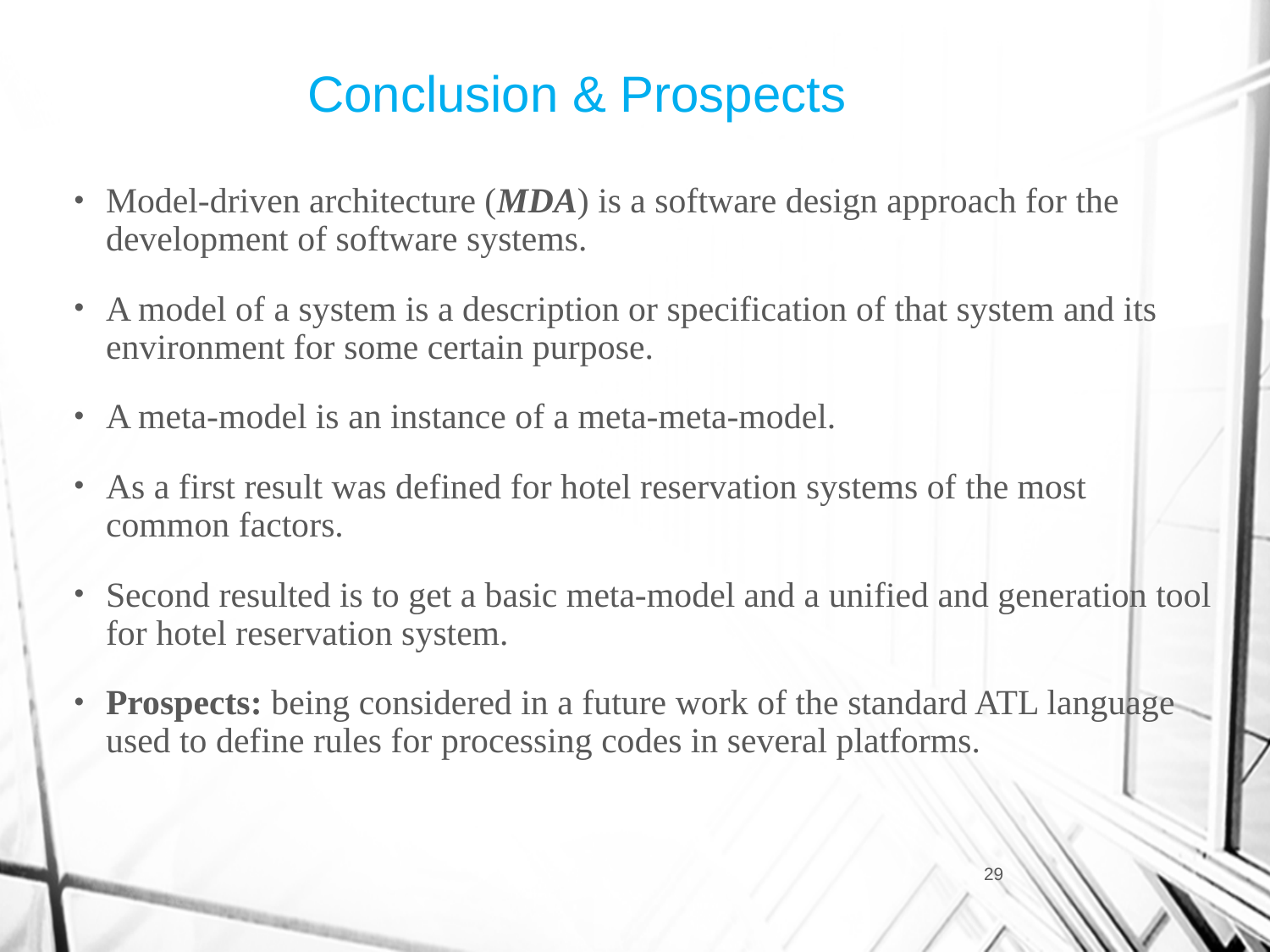

# Conclusion & Prospects
Model-driven architecture (MDA) is a software design approach for the development of software systems.
A model of a system is a description or specification of that system and its environment for some certain purpose.
A meta-model is an instance of a meta-meta-model.
As a first result was defined for hotel reservation systems of the most common factors.
Second resulted is to get a basic meta-model and a unified and generation tool for hotel reservation system.
Prospects: being considered in a future work of the standard ATL language used to define rules for processing codes in several platforms.

29